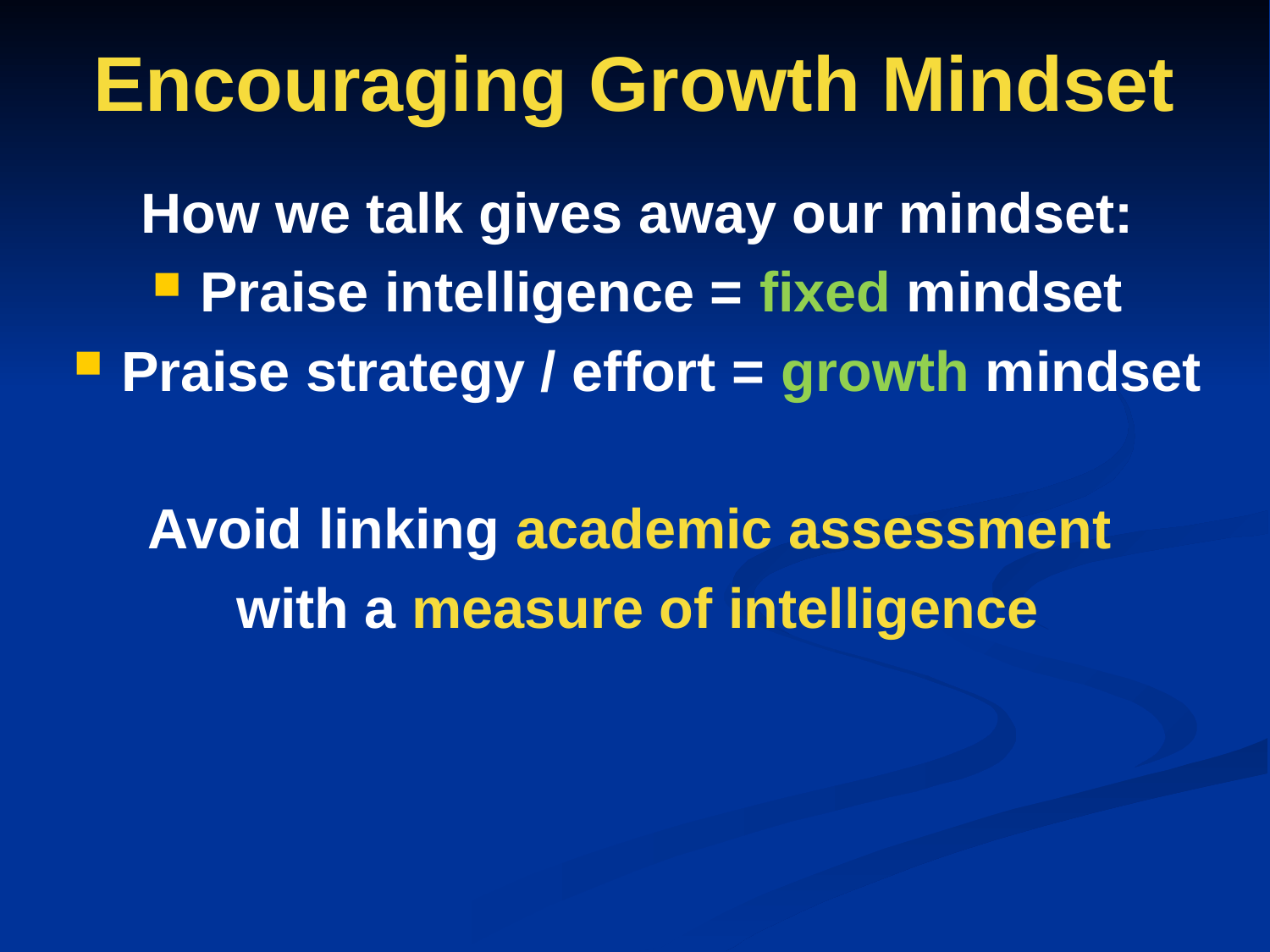

# Encouraging Growth Mindset
How we talk gives away our mindset:
Praise intelligence = fixed mindset
Praise strategy / effort = growth mindset

Avoid linking academic assessment
with a measure of intelligence